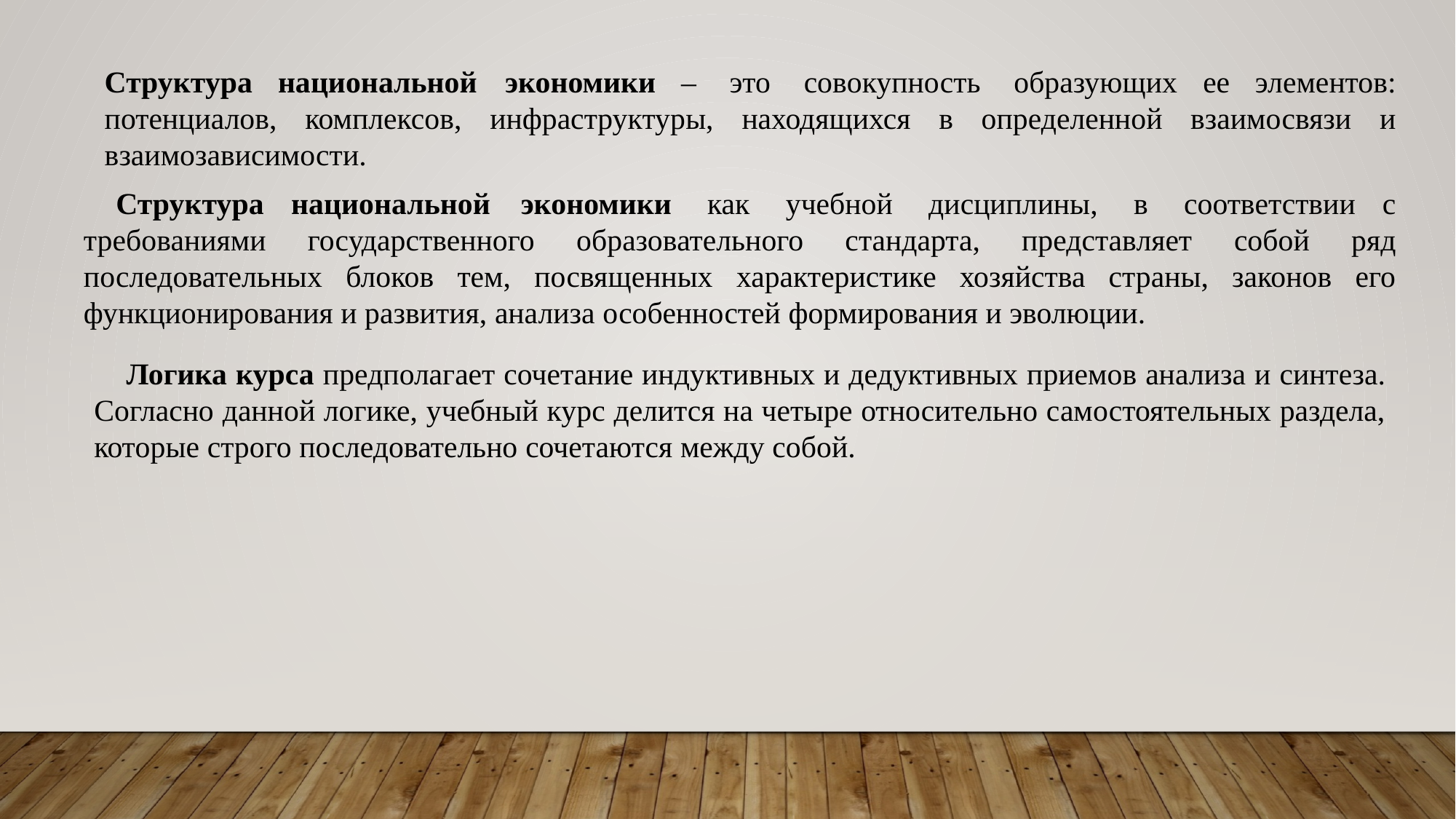

Структура национальной экономики – это совокупность образующих ее элементов: потенциалов, комплексов, инфраструктуры, находящихся в определенной взаимосвязи и взаимозависимости.
Структура национальной экономики как учебной дисциплины, в соответствии с требованиями государственного образовательного стандарта, представляет собой ряд последовательных блоков тем, посвященных характеристике хозяйства страны, законов его функционирования и развития, анализа особенностей формирования и эволюции.
Логика курса предполагает сочетание индуктивных и дедуктивных приемов анализа и синтеза. Согласно данной логике, учебный курс делится на четыре относительно самостоятельных раздела, которые строго последовательно сочетаются между собой.